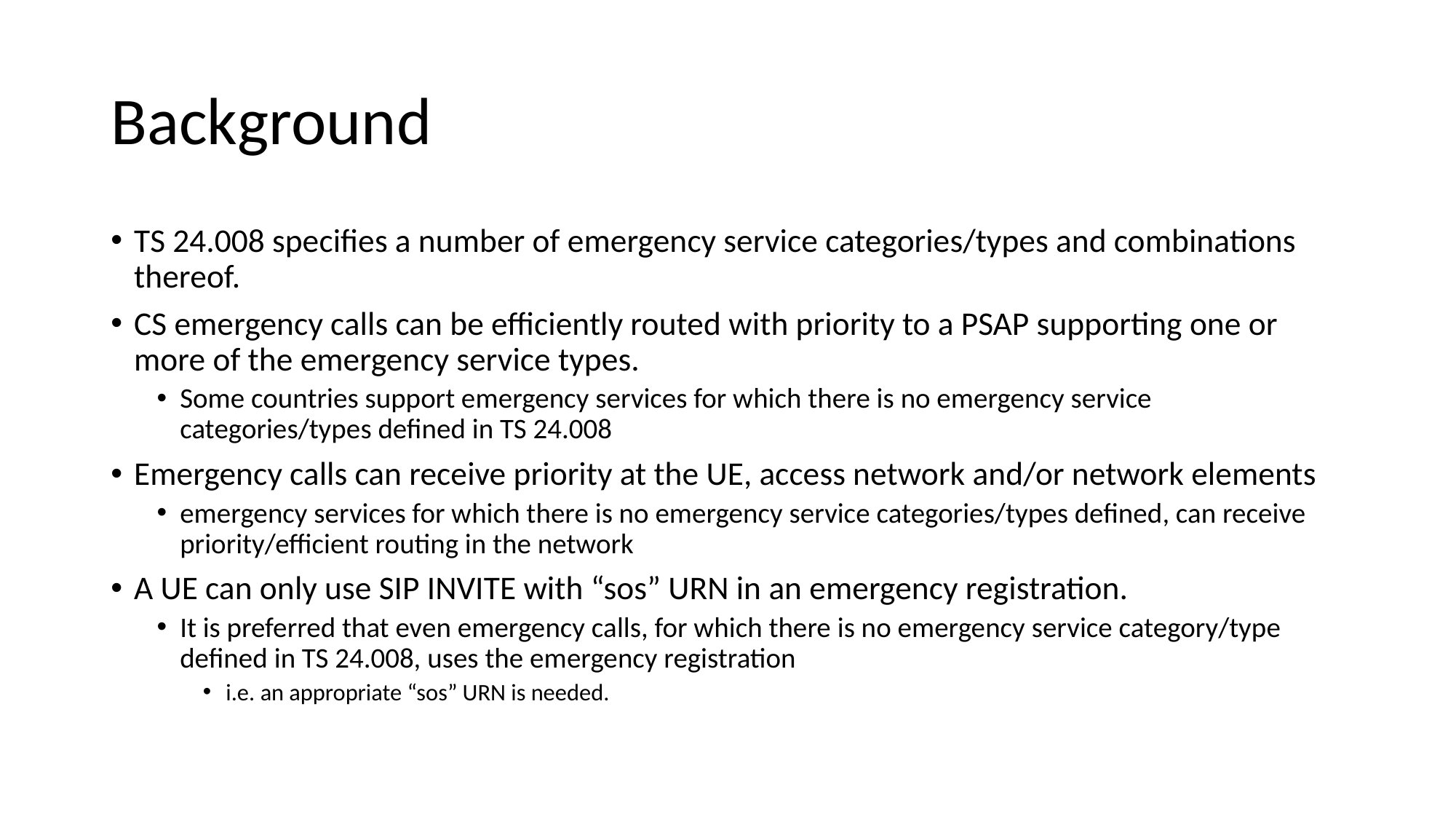

# Background
TS 24.008 specifies a number of emergency service categories/types and combinations thereof.
CS emergency calls can be efficiently routed with priority to a PSAP supporting one or more of the emergency service types.
Some countries support emergency services for which there is no emergency service categories/types defined in TS 24.008
Emergency calls can receive priority at the UE, access network and/or network elements
emergency services for which there is no emergency service categories/types defined, can receive priority/efficient routing in the network
A UE can only use SIP INVITE with “sos” URN in an emergency registration.
It is preferred that even emergency calls, for which there is no emergency service category/type defined in TS 24.008, uses the emergency registration
i.e. an appropriate “sos” URN is needed.